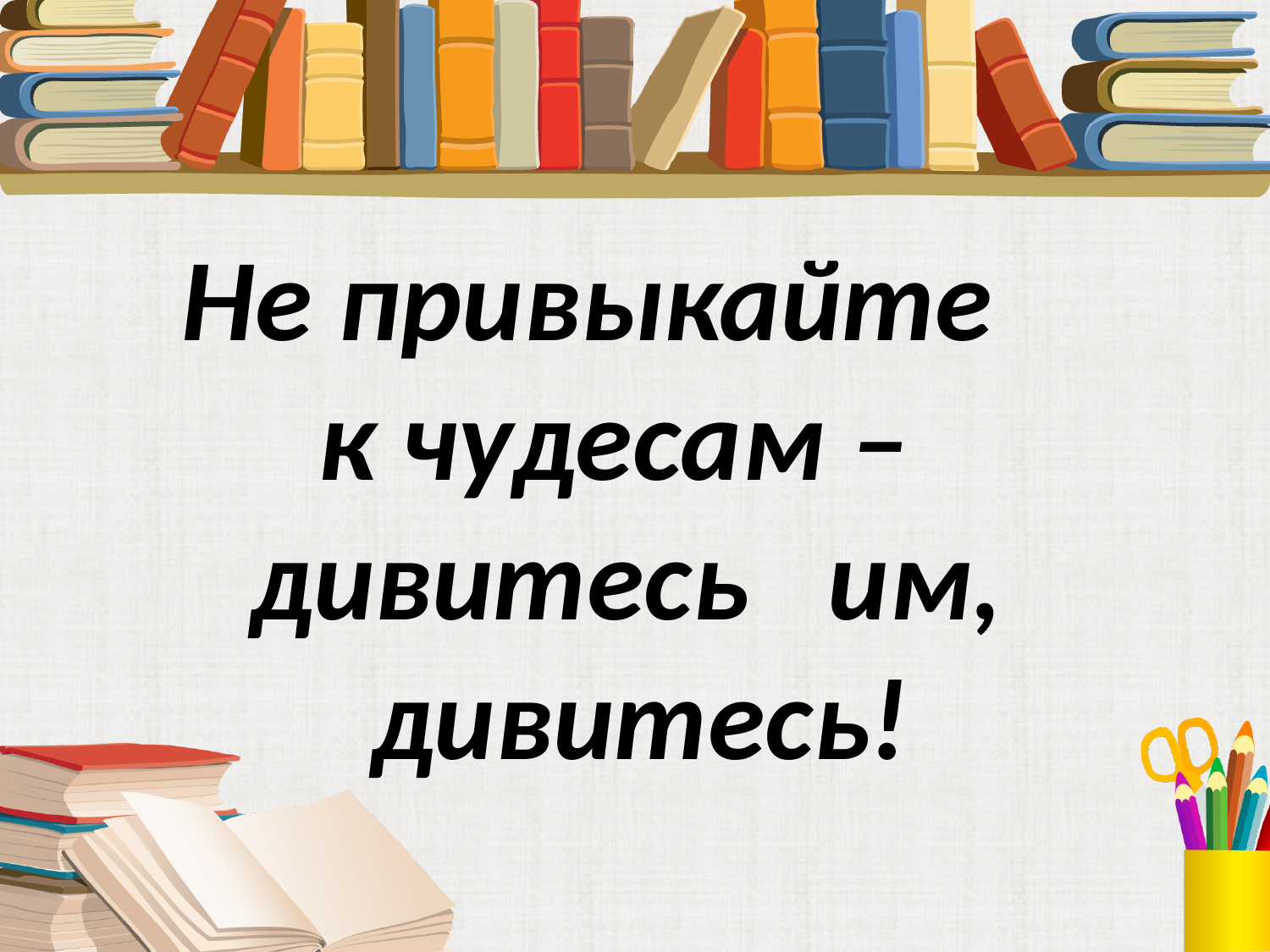

Не привыкайте
к чудесам –   дивитесь   им,  дивитесь!